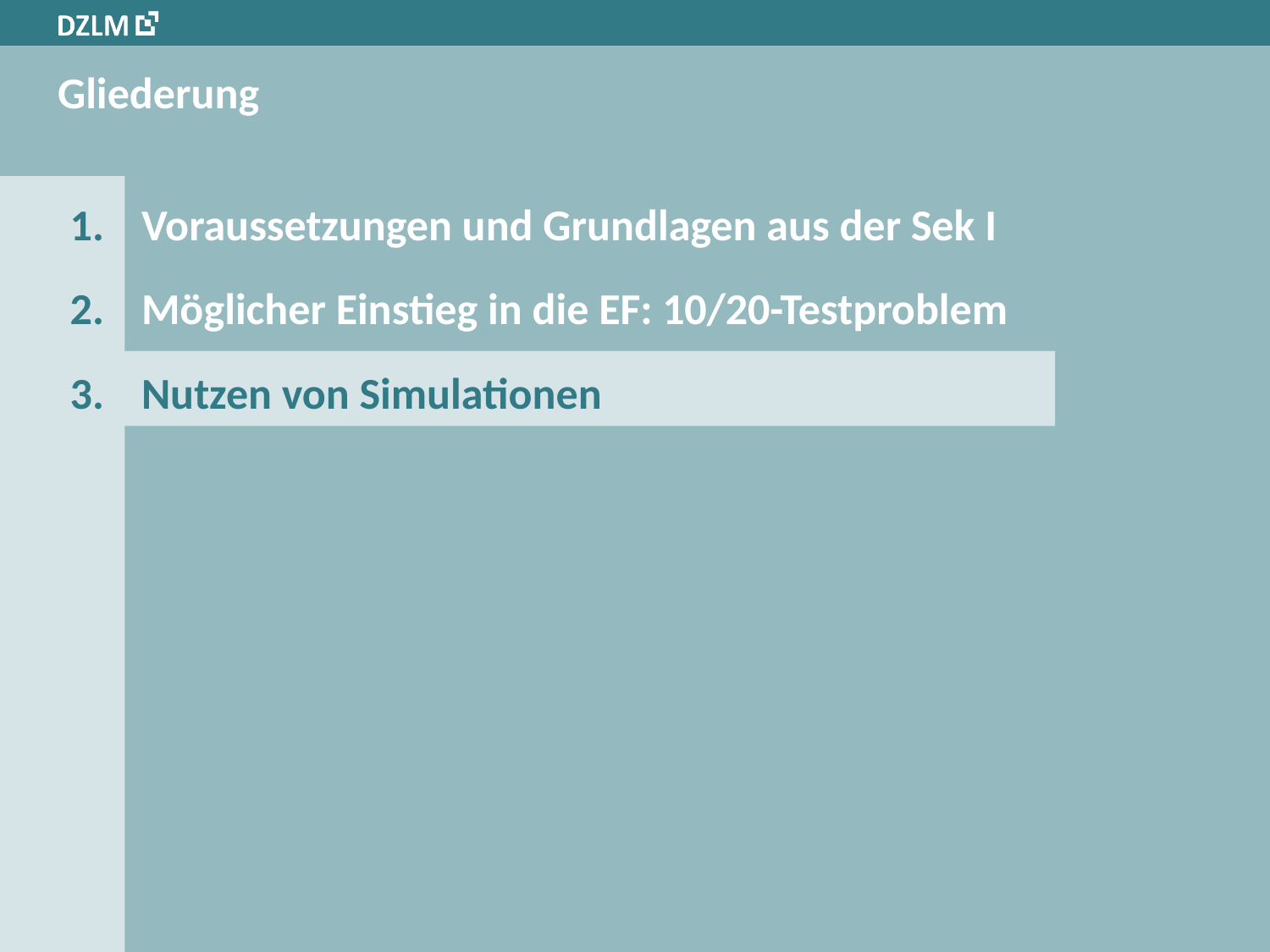

# Gliederung

Voraussetzungen und Grundlagen aus der Sek I
Möglicher Einstieg in die EF: 10/20-Testproblem
Nutzen von Simulationen